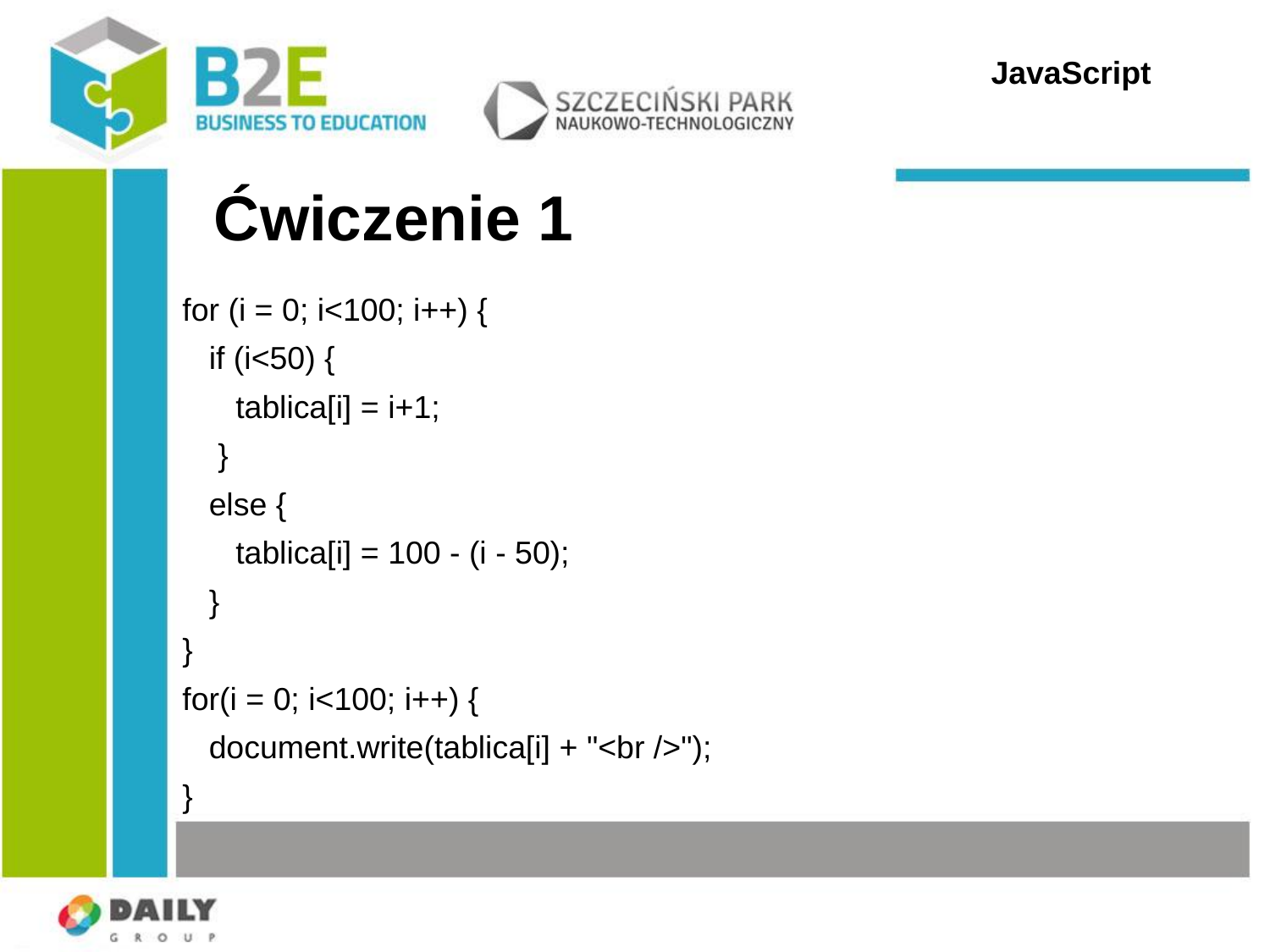

JavaScript
# Ćwiczenie 1
for (i = 0; i<100; i++) {
   if (i<50) {
      tablica[i] = i+1;
    }
   else {
      tablica[i] = 100 - (i - 50);
   }
}
for(i = 0; i<100; i++) {
   document.write(tablica[i] + "<br />");
}